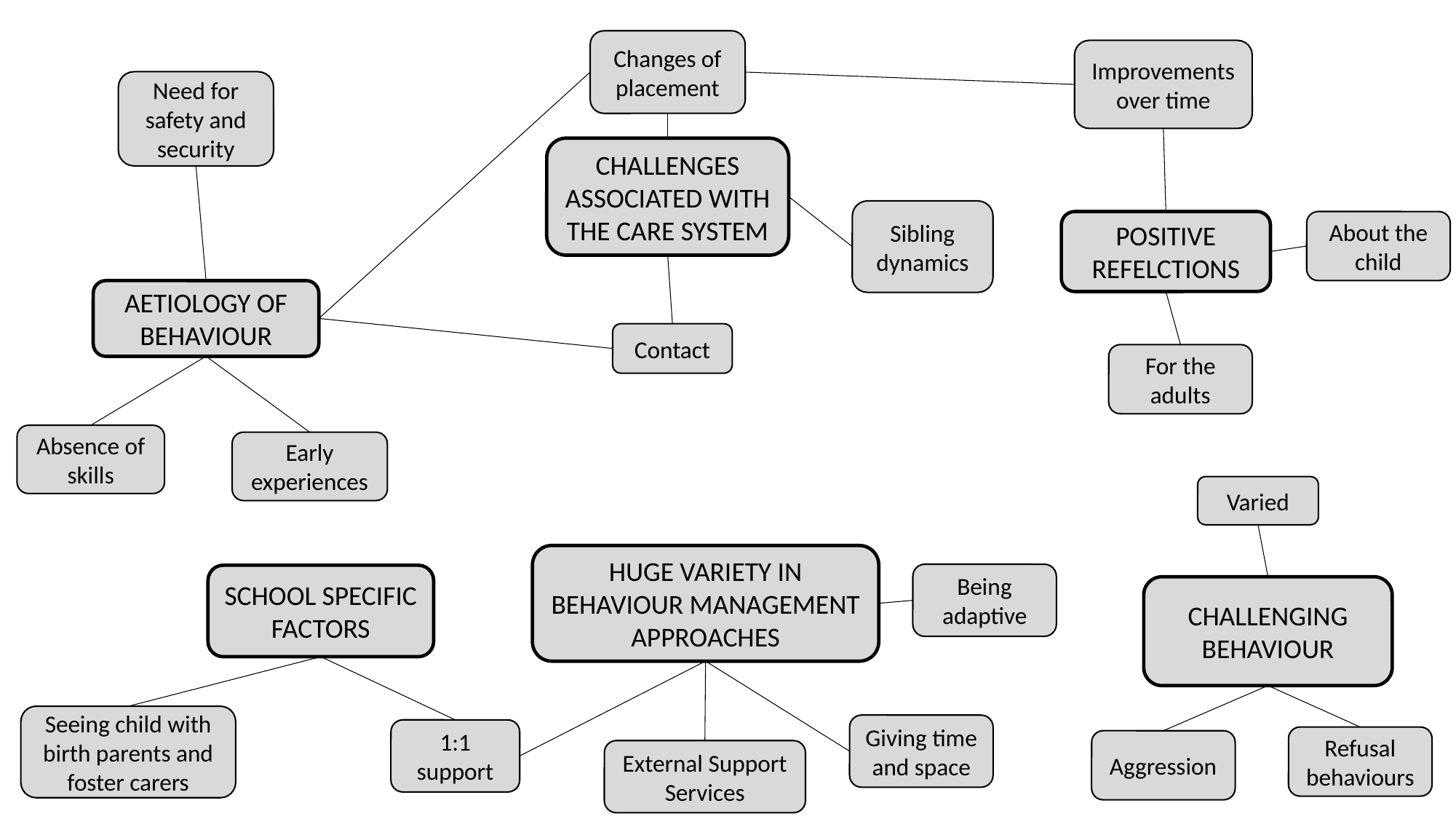

Changes of placement
Improvements over time
Need for safety and security
CHALLENGES ASSOCIATED WITH THE CARE SYSTEM
Sibling dynamics
POSITIVE REFELCTIONS
About the child
AETIOLOGY OF BEHAVIOUR
Contact
For the adults
Absence of skills
Early experiences
Varied
HUGE VARIETY IN BEHAVIOUR MANAGEMENT APPROACHES
Being adaptive
SCHOOL SPECIFIC FACTORS
CHALLENGING BEHAVIOUR
Seeing child with birth parents and foster carers
Giving time and space
1:1 support
Refusal behaviours
Aggression
External Support Services